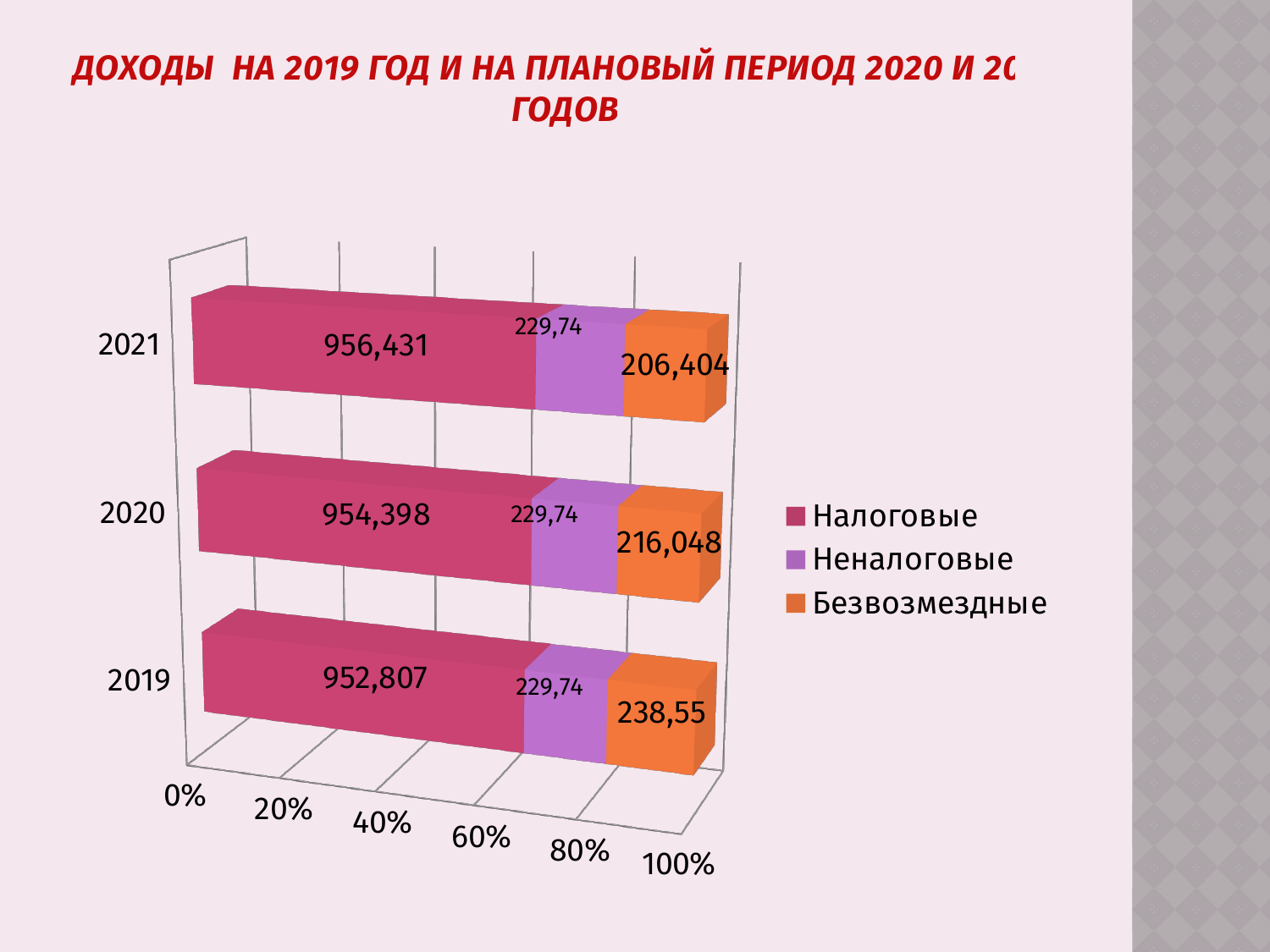

# Доходы  на 2019 год и на плановый период 2020 и 2021 годов

[unsupported chart]